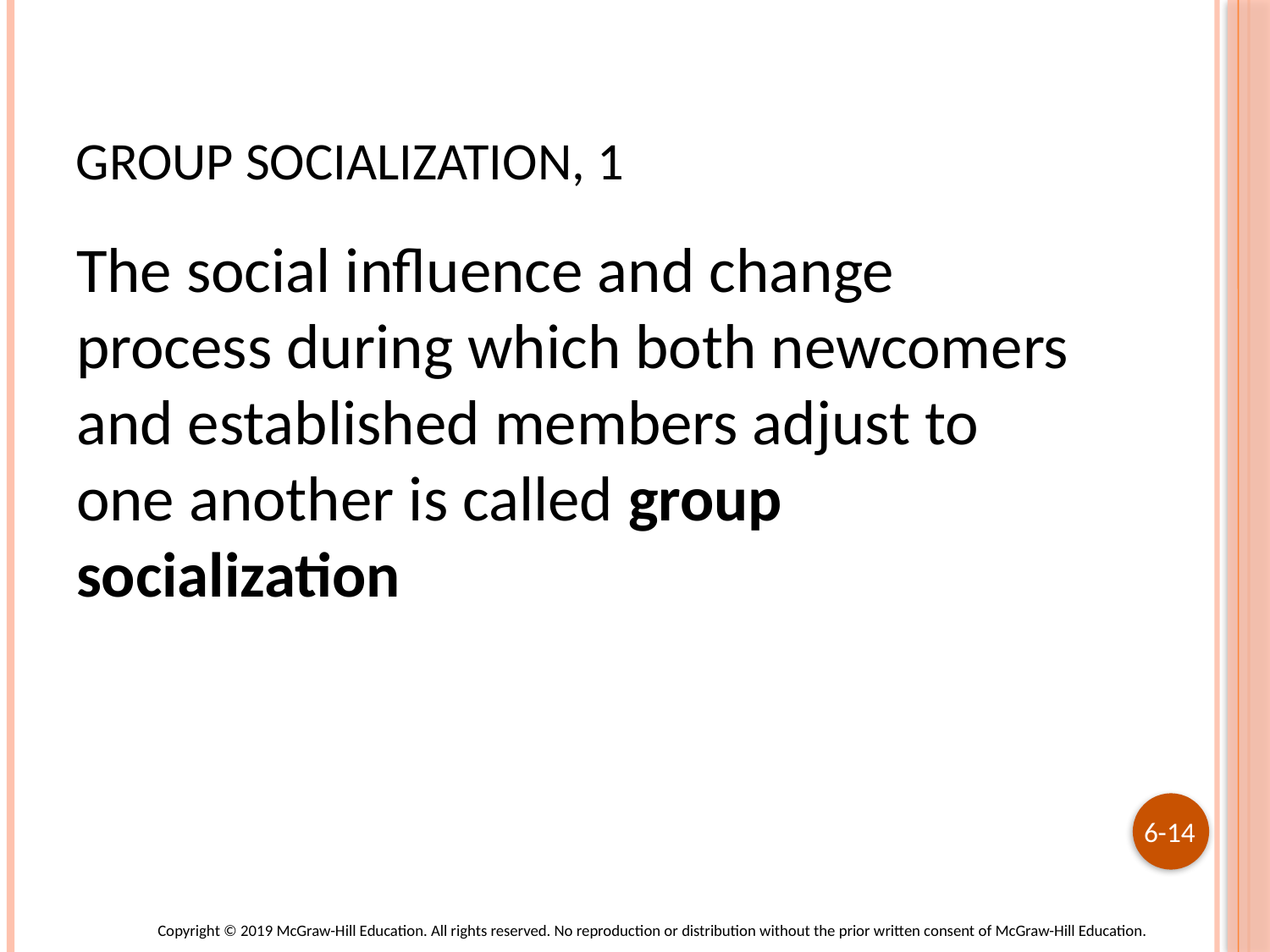

# Group Socialization, 1
The social influence and change process during which both newcomers and established members adjust to one another is called group socialization